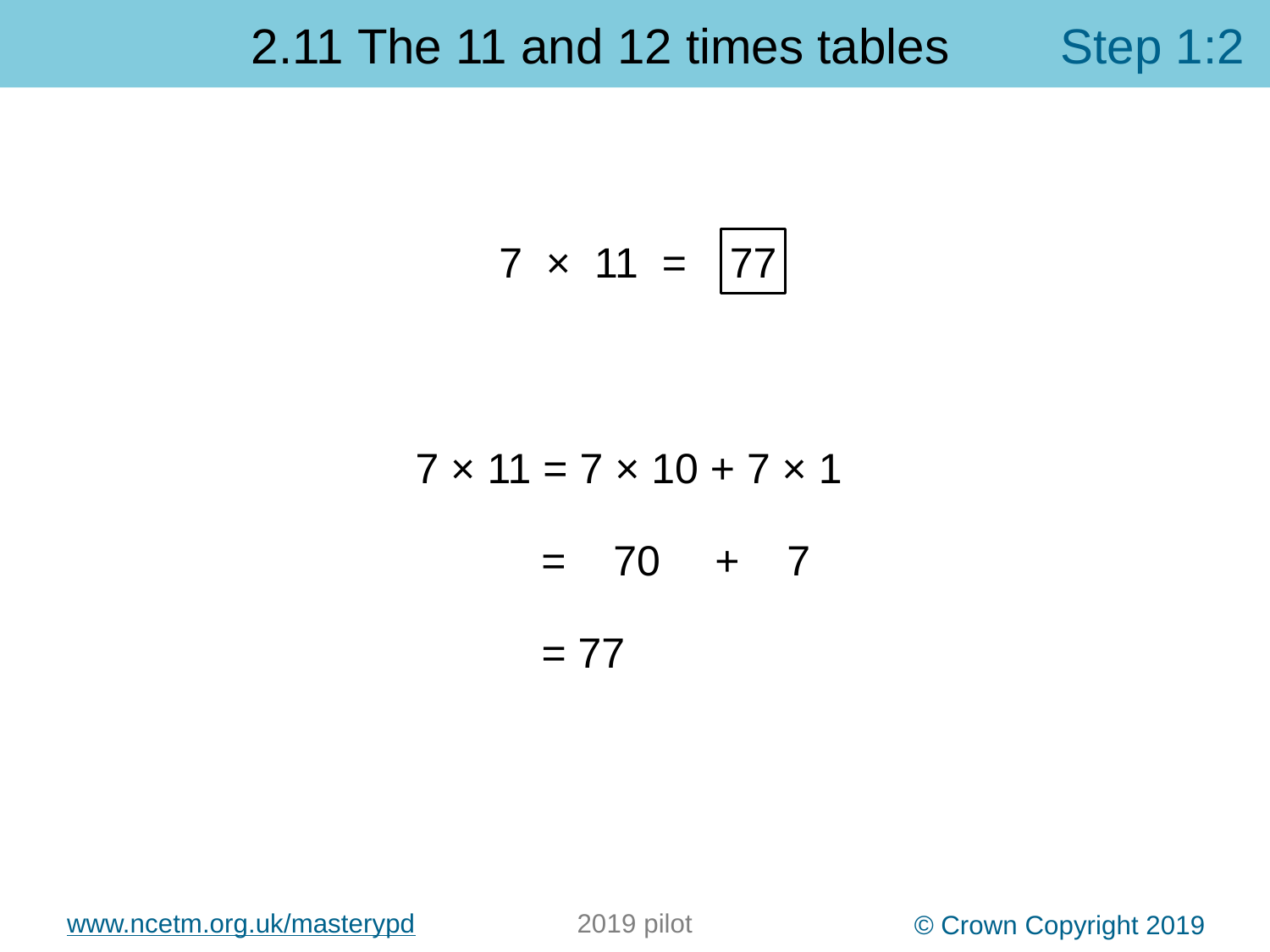

2.11 The 11 and 12 times tables	Step 1:2
7  ×  11  =
77

7 × 11 = 7 × 10 + 7 × 1
=    70
+    7
= 77